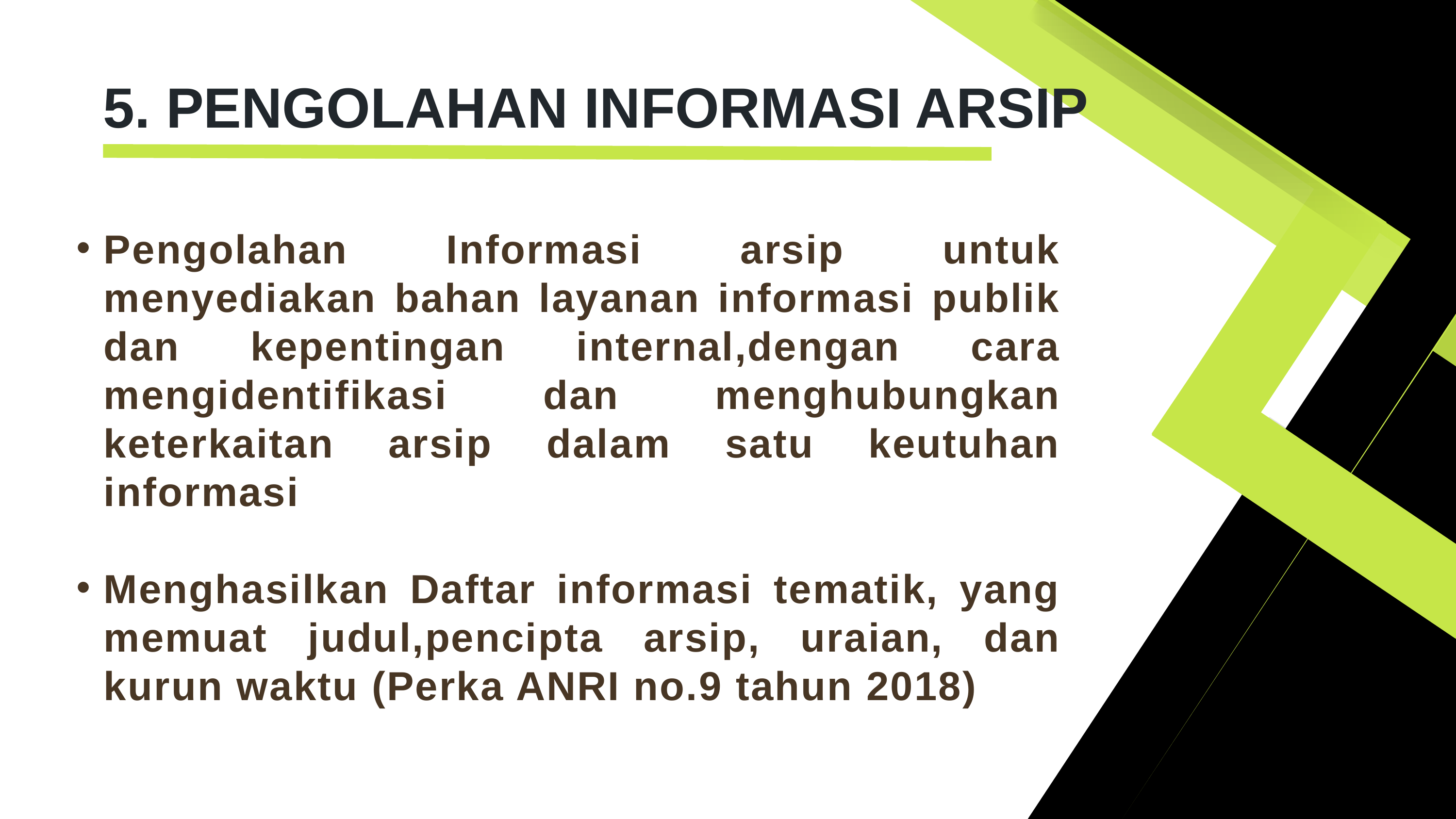

5. PENGOLAHAN INFORMASI ARSIP

Pengolahan Informasi arsip untuk menyediakan bahan layanan informasi publik dan kepentingan internal,dengan cara mengidentifikasi dan menghubungkan keterkaitan arsip dalam satu keutuhan informasi

Menghasilkan Daftar informasi tematik, yang memuat judul,pencipta arsip, uraian, dan kurun waktu (Perka ANRI no.9 tahun 2018)